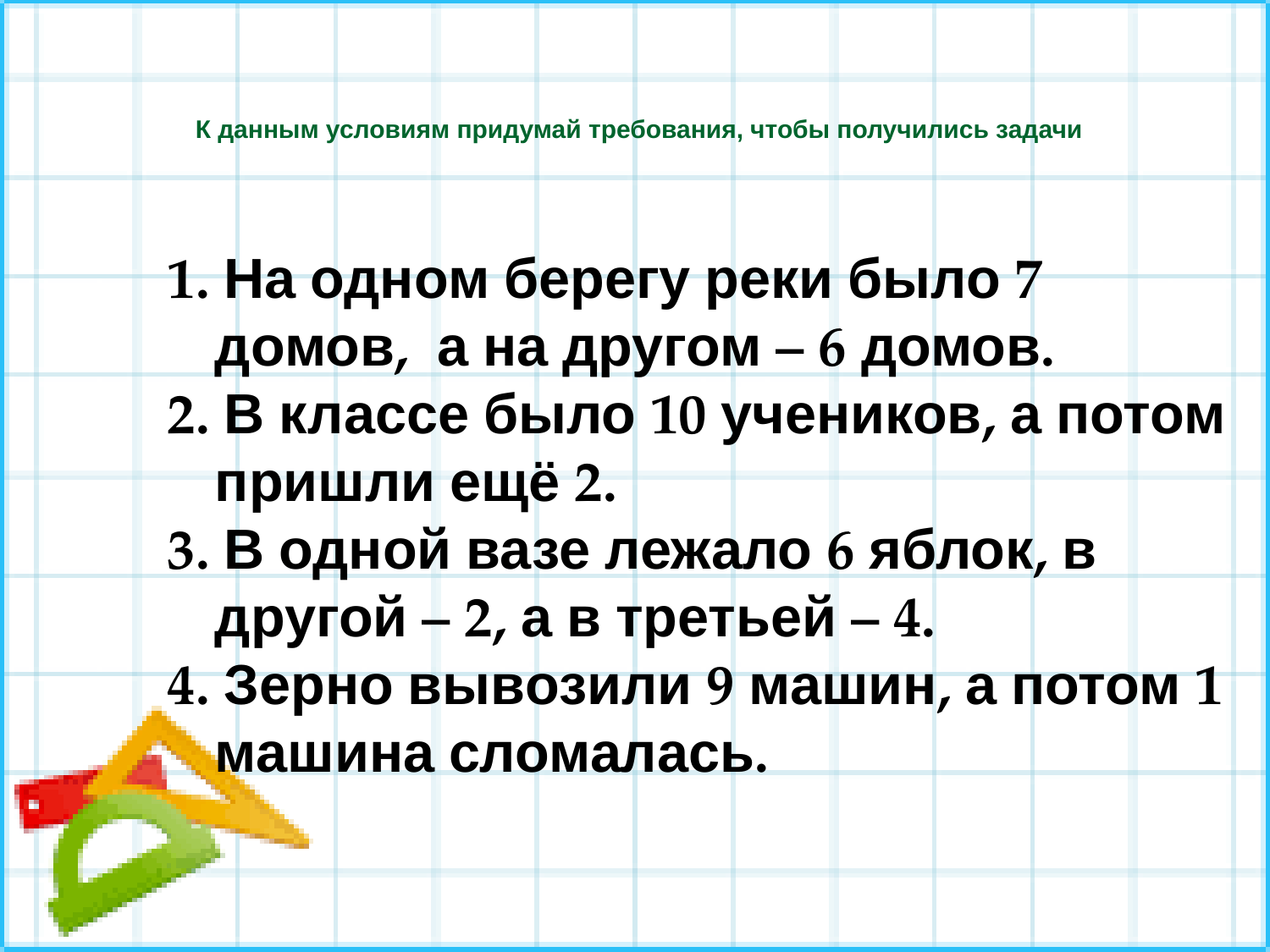

# К данным условиям придумай требования, чтобы получились задачи
1. На одном берегу реки было 7 домов,  а на другом – 6 домов.
2. В классе было 10 учеников, а потом пришли ещё 2.
3. В одной вазе лежало 6 яблок, в другой – 2, а в третьей – 4.
4. Зерно вывозили 9 машин, а потом 1 машина сломалась.